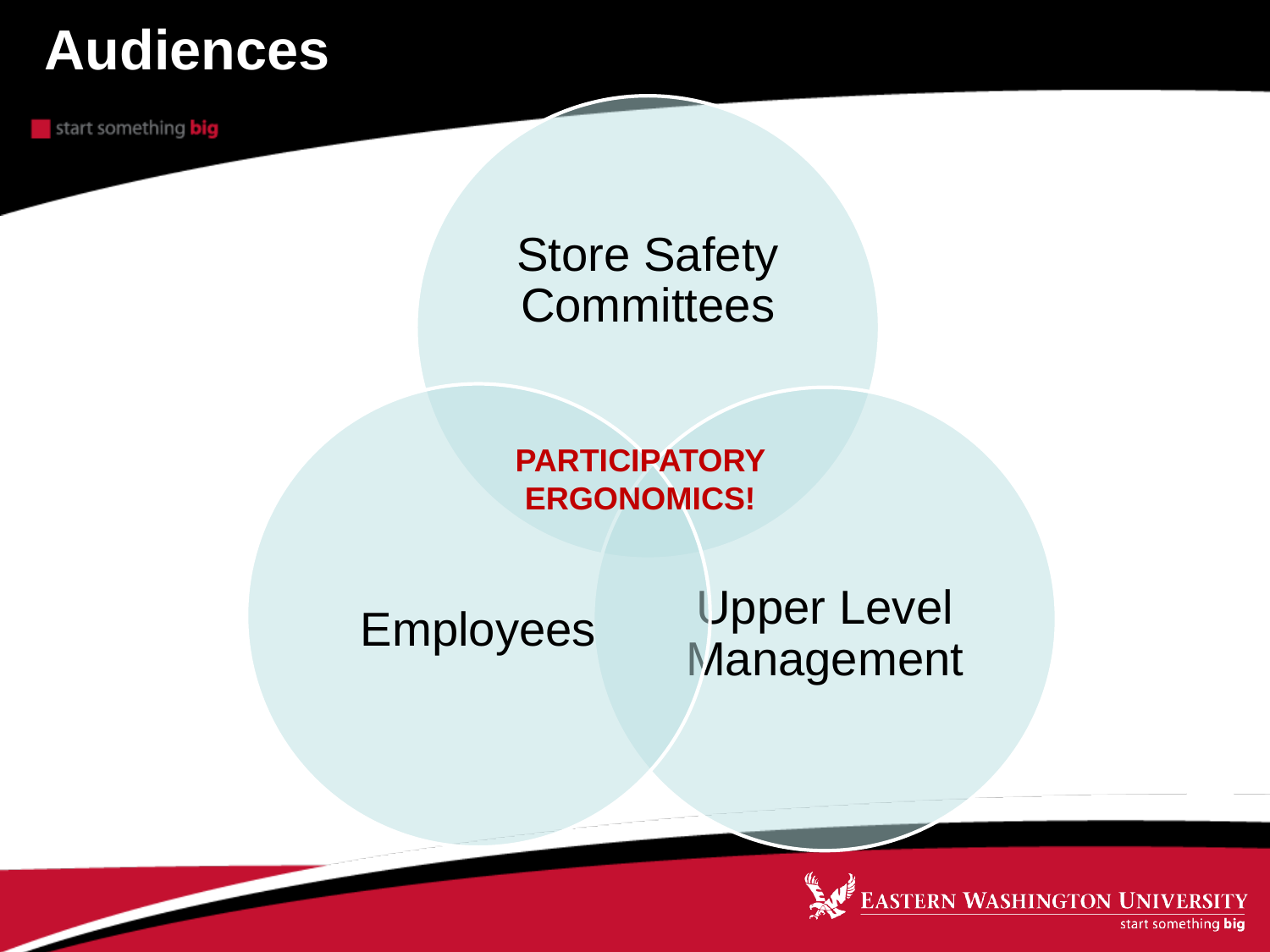

# Audiences
Store Safety Committees
Upper Level Management
Employees
PARTICIPATORY ERGONOMICS!